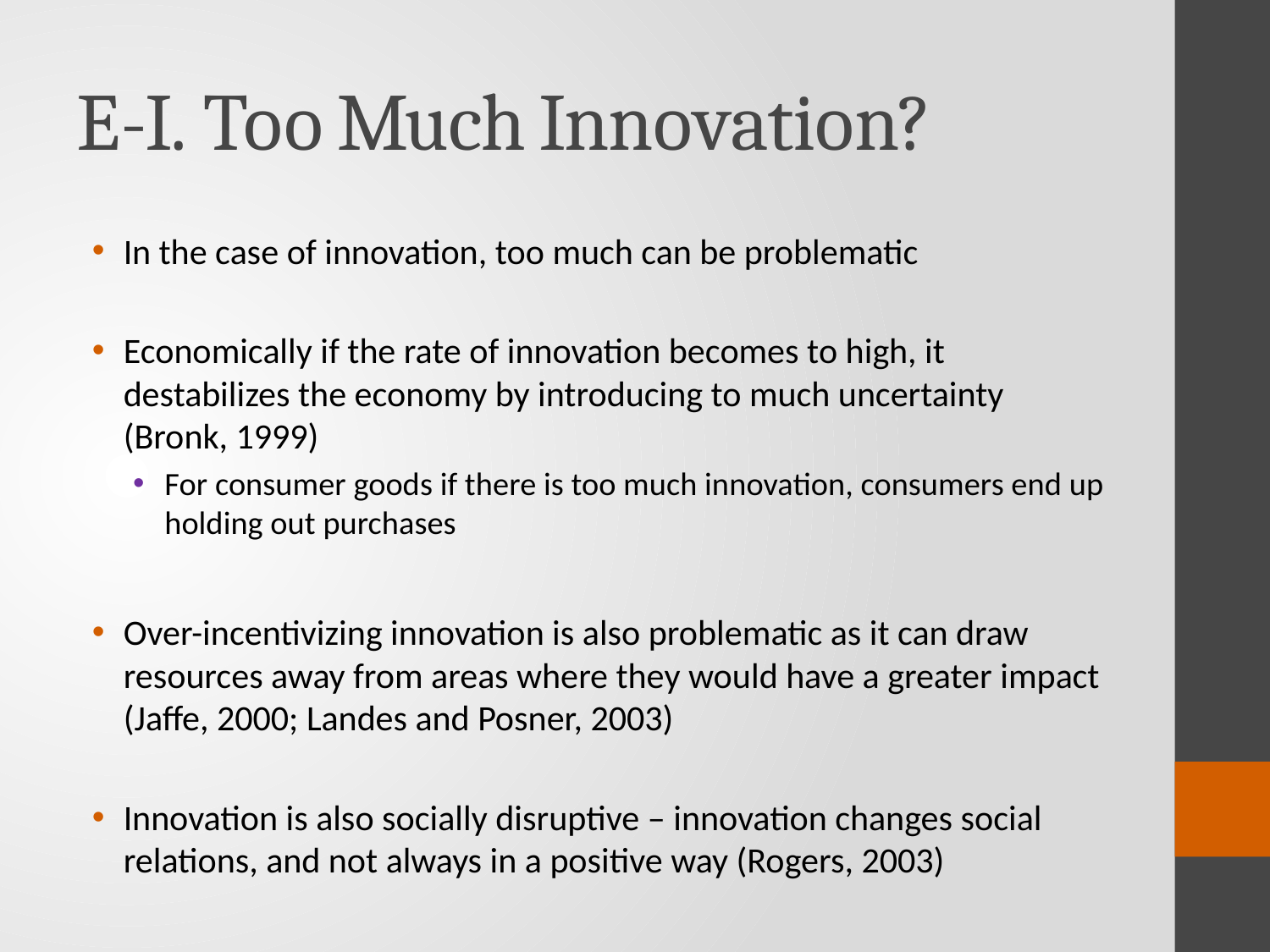

# E-I. Too Much Innovation?
In the case of innovation, too much can be problematic

Economically if the rate of innovation becomes to high, it destabilizes the economy by introducing to much uncertainty (Bronk, 1999)
For consumer goods if there is too much innovation, consumers end up holding out purchases

Over-incentivizing innovation is also problematic as it can draw resources away from areas where they would have a greater impact (Jaffe, 2000; Landes and Posner, 2003)

Innovation is also socially disruptive – innovation changes social relations, and not always in a positive way (Rogers, 2003)